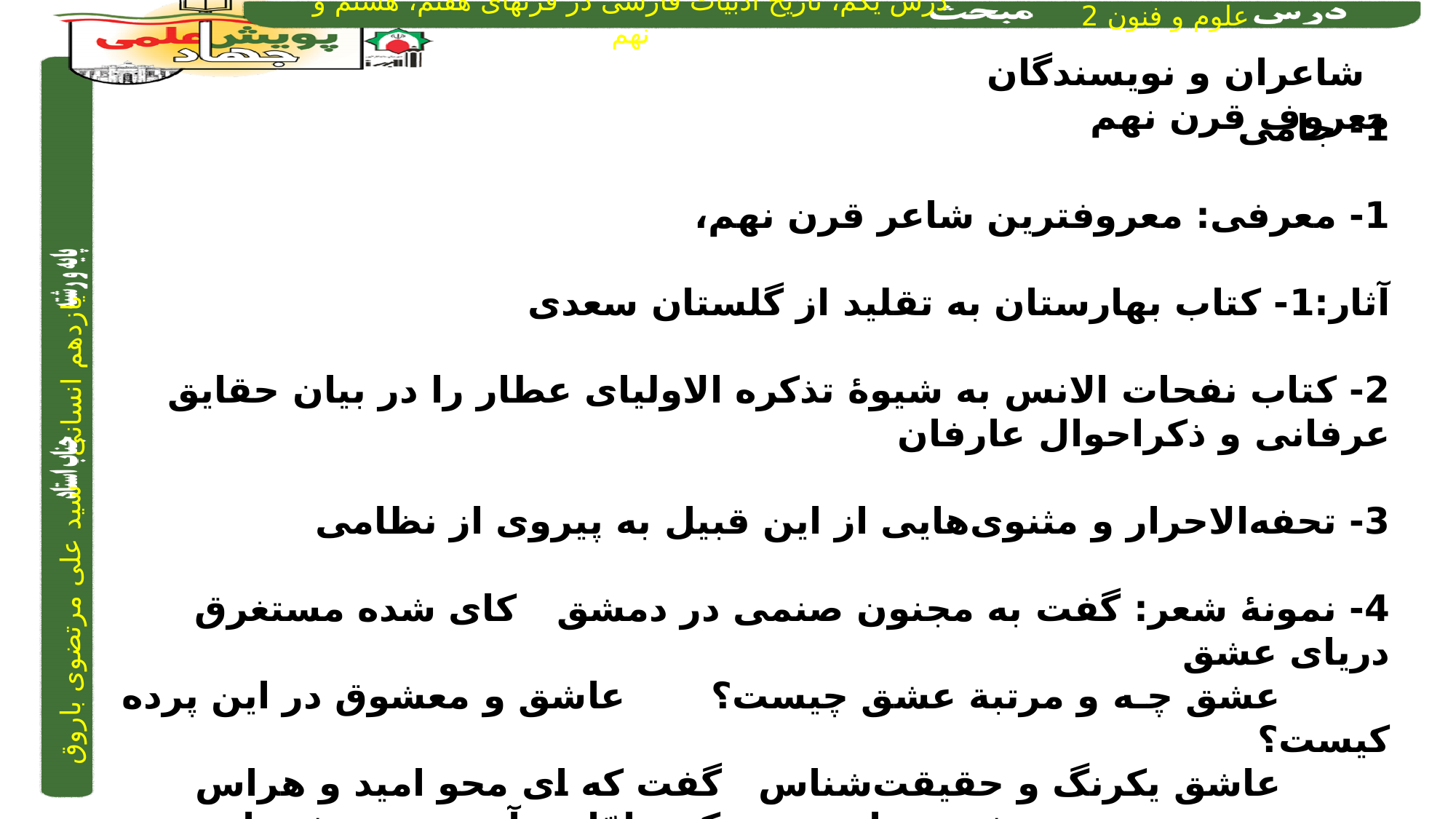

شاعران و نویسندگان معروف قرن نهم
1- جامی

1- معرفی: معروفترین شاعر قرن نهم،

آثار:	1- کتاب بهارستان به تقلید از گلستان سعدی

	2- کتاب نفحات الانس به شیوۀ تذکره الاولیای عطار را در بیان حقایق عرفانی و ذکراحوال عارفان

3- تحفه‌الاحرار و مثنوی‌هایی از این قبیل به پیروی از نظامی

4- نمونۀ شعر: 	گفت به مجنون صنمی در دمشق 		کای شده مستغرق دریای عشق
		عشق چـه و مرتبة عشق چیست؟ 		عاشق و معشوق در این پرده کیست؟
		عاشق یکرنگ و حقیقت‌شناس		 گفت که ای محو امید و هراس
		 نیست به جز عشق در این پرده کس 	اوّل و آخر همه عشق است و بس